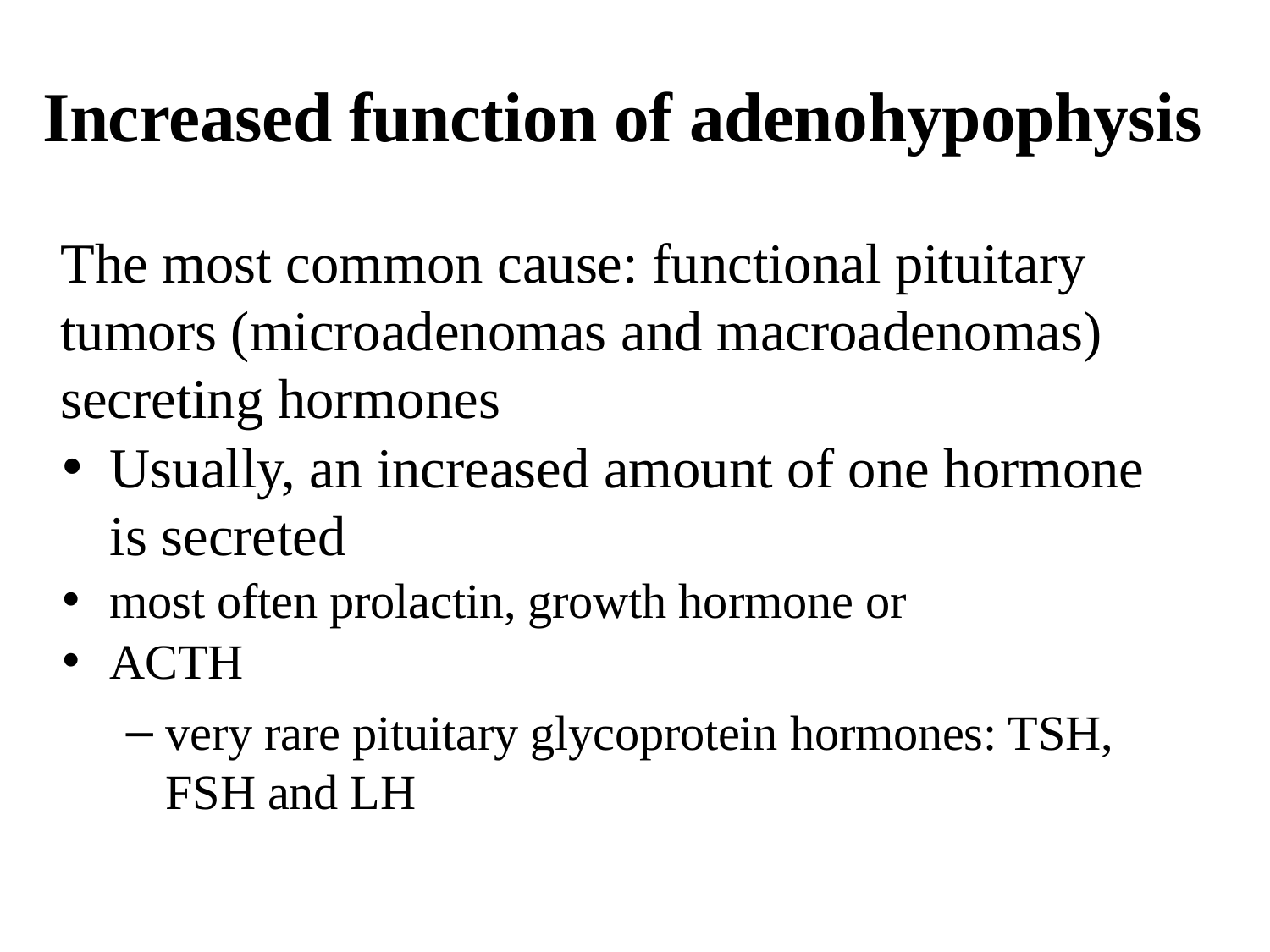

# Increased function of adenohypophysis

The most common cause: functional pituitary tumors (microadenomas and macroadenomas) secreting hormones
Usually, an increased amount of one hormone is secreted
most often prolactin, growth hormone or
ACTH
very rare pituitary glycoprotein hormones: TSH, FSH and LH